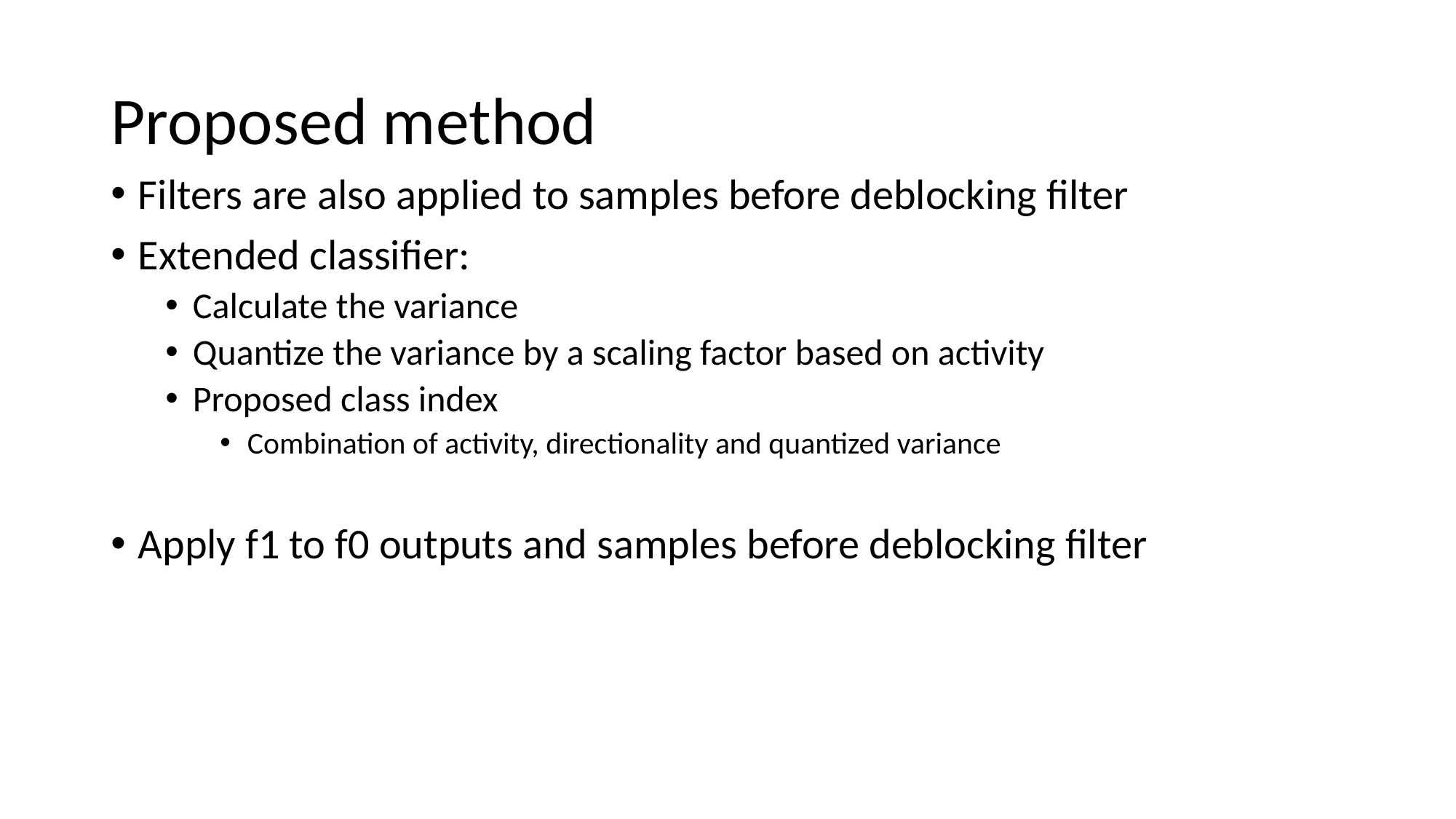

# Proposed method
Filters are also applied to samples before deblocking filter
Extended classifier:
Calculate the variance
Quantize the variance by a scaling factor based on activity
Proposed class index
Combination of activity, directionality and quantized variance

Apply f1 to f0 outputs and samples before deblocking filter